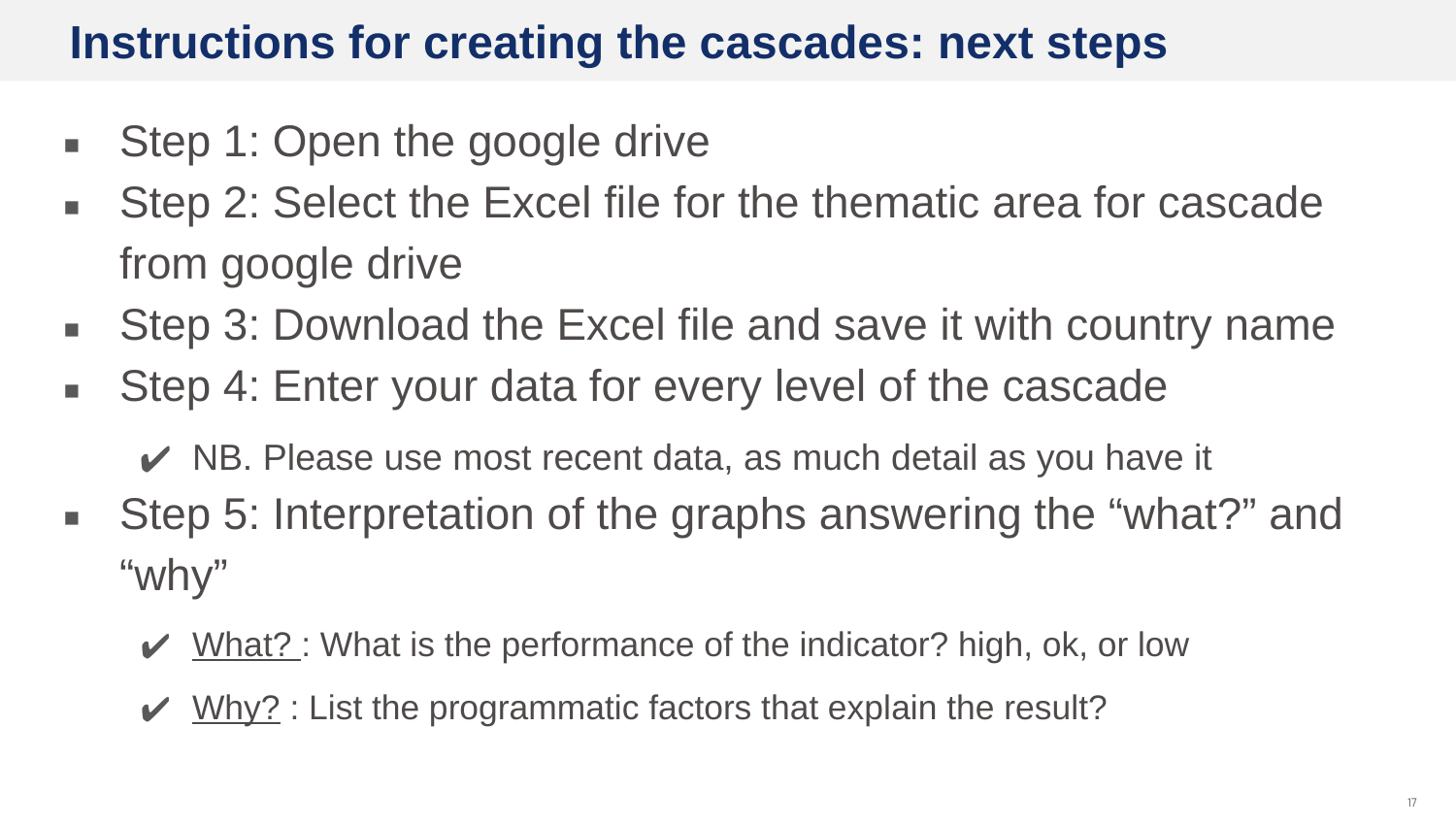

# Instructions for creating the cascades: next steps
Step 1: Open the google drive
Step 2: Select the Excel file for the thematic area for cascade from google drive
Step 3: Download the Excel file and save it with country name
Step 4: Enter your data for every level of the cascade
NB. Please use most recent data, as much detail as you have it
Step 5: Interpretation of the graphs answering the “what?” and “why”
What? : What is the performance of the indicator? high, ok, or low
Why? : List the programmatic factors that explain the result?
17